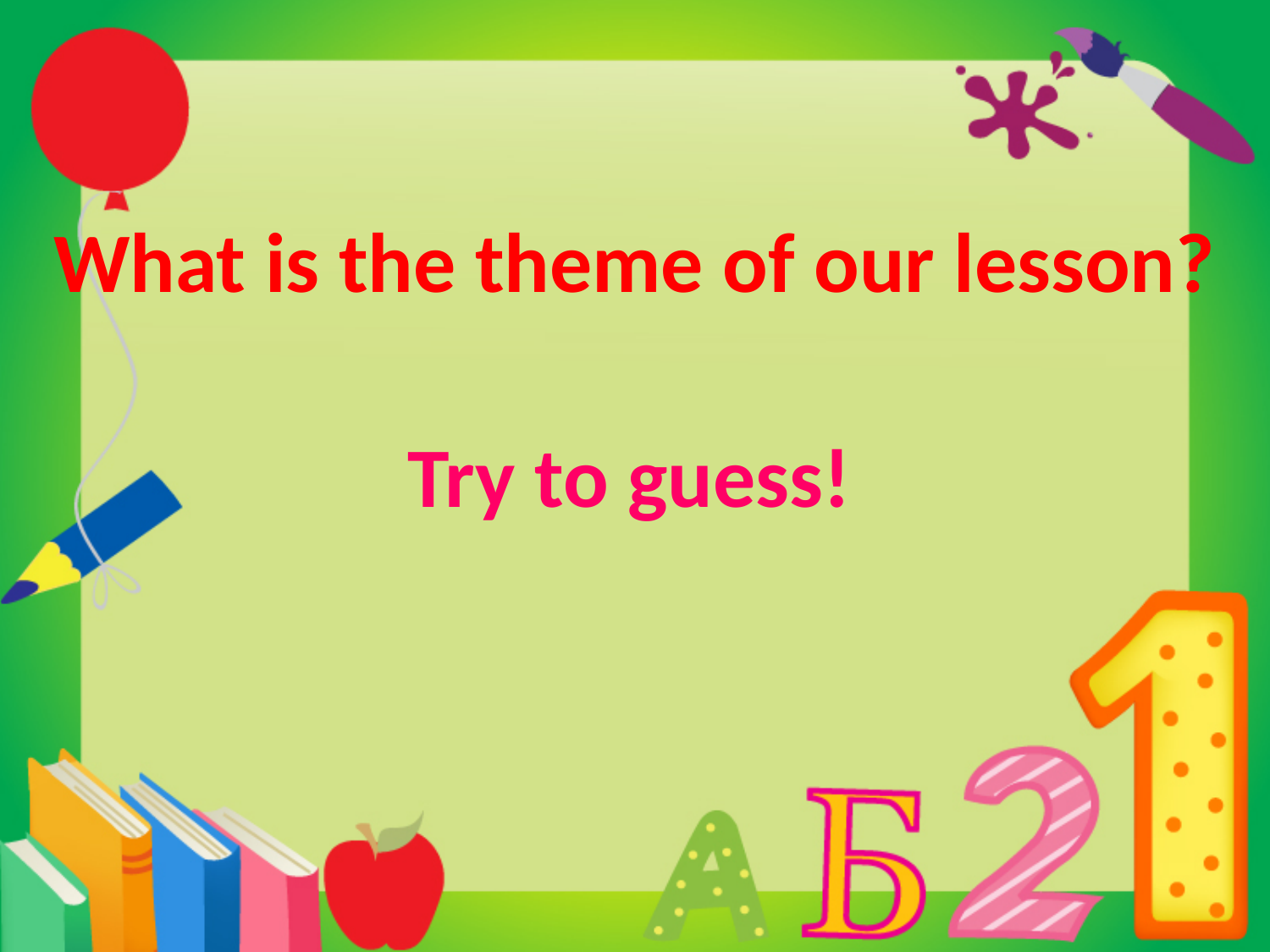

# What is the theme of our lesson?
Try to guess!